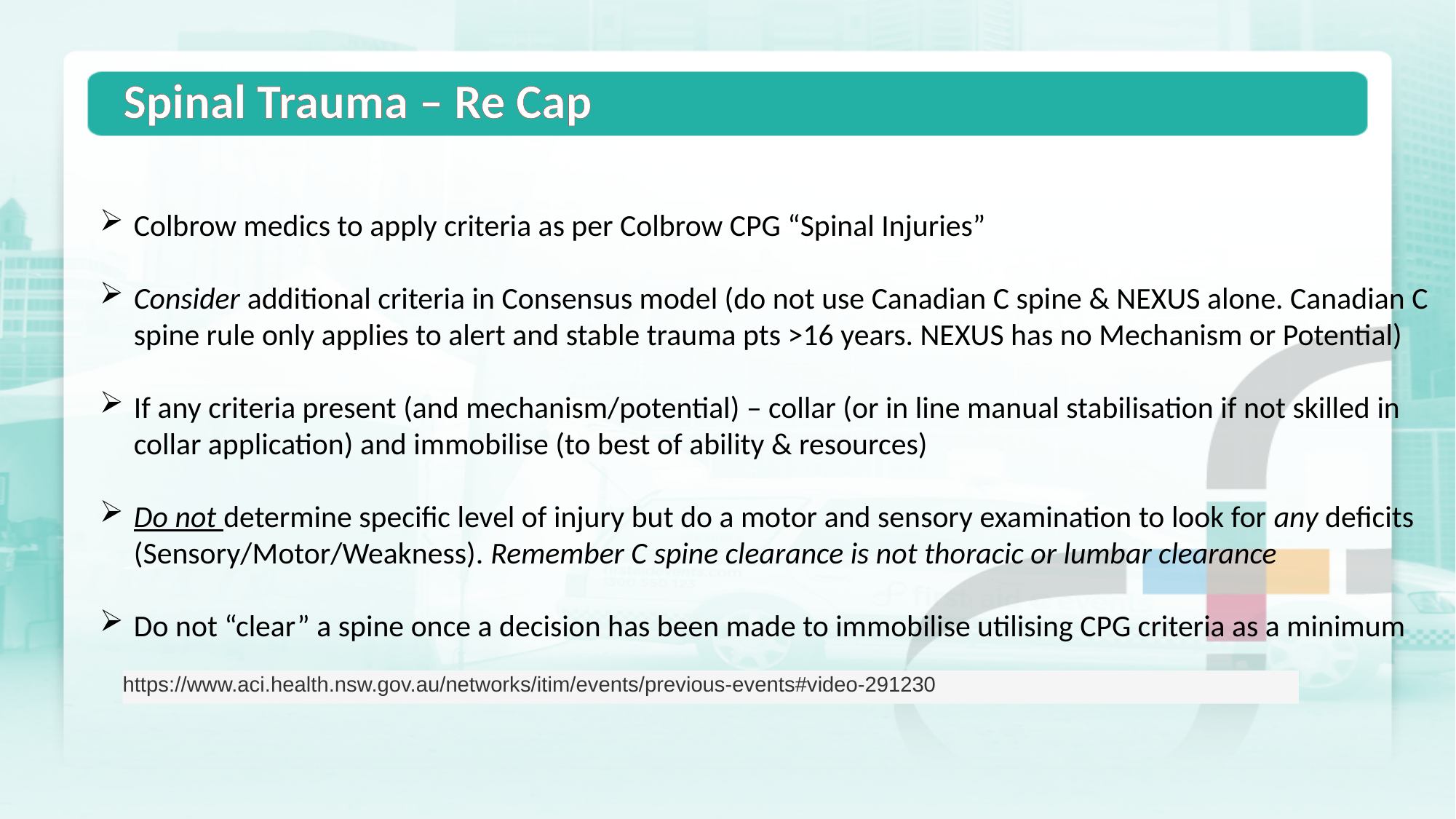

Spinal Trauma – Re Cap

Colbrow medics to apply criteria as per Colbrow CPG “Spinal Injuries”

Consider additional criteria in Consensus model (do not use Canadian C spine & NEXUS alone. Canadian C spine rule only applies to alert and stable trauma pts >16 years. NEXUS has no Mechanism or Potential)

If any criteria present (and mechanism/potential) – collar (or in line manual stabilisation if not skilled in collar application) and immobilise (to best of ability & resources)

Do not determine specific level of injury but do a motor and sensory examination to look for any deficits (Sensory/Motor/Weakness). Remember C spine clearance is not thoracic or lumbar clearance

Do not “clear” a spine once a decision has been made to immobilise utilising CPG criteria as a minimum

https://www.aci.health.nsw.gov.au/networks/itim/events/previous-events#video-291230